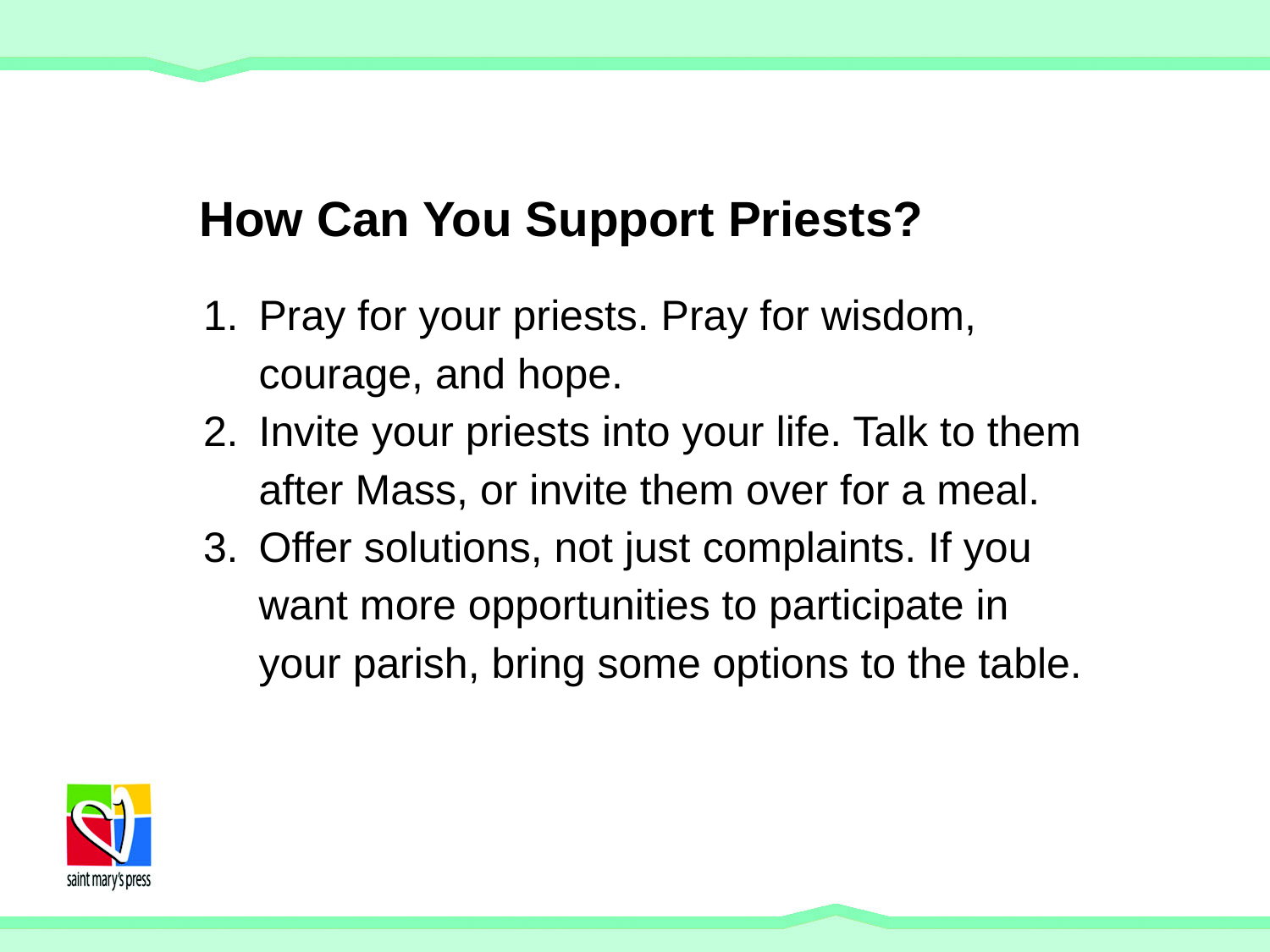

# How Can You Support Priests?
Pray for your priests. Pray for wisdom, courage, and hope.
Invite your priests into your life. Talk to them after Mass, or invite them over for a meal.
Offer solutions, not just complaints. If you want more opportunities to participate in your parish, bring some options to the table.